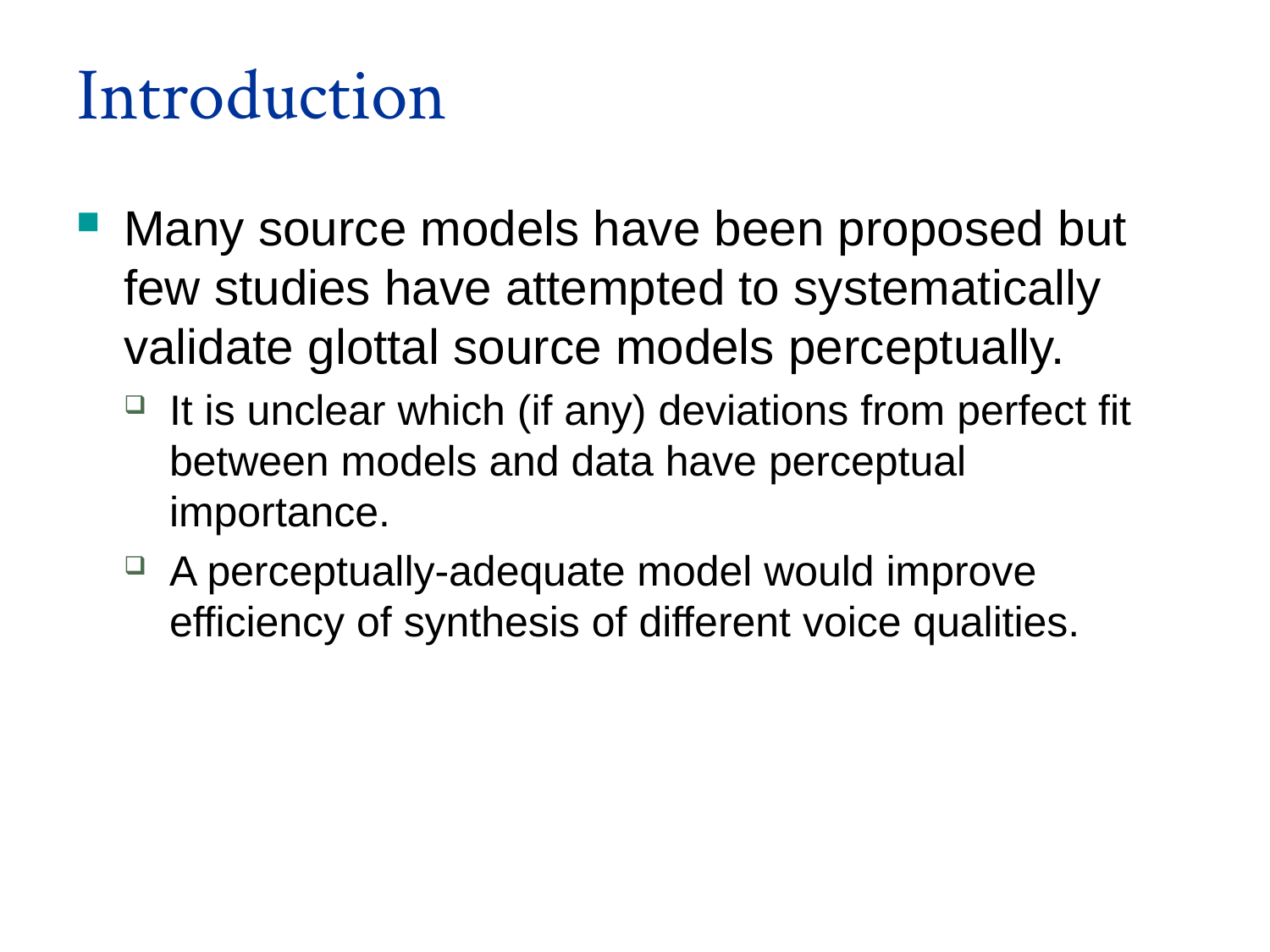

# Introduction
Many source models have been proposed but few studies have attempted to systematically validate glottal source models perceptually.
It is unclear which (if any) deviations from perfect fit between models and data have perceptual importance.
A perceptually-adequate model would improve efficiency of synthesis of different voice qualities.
2